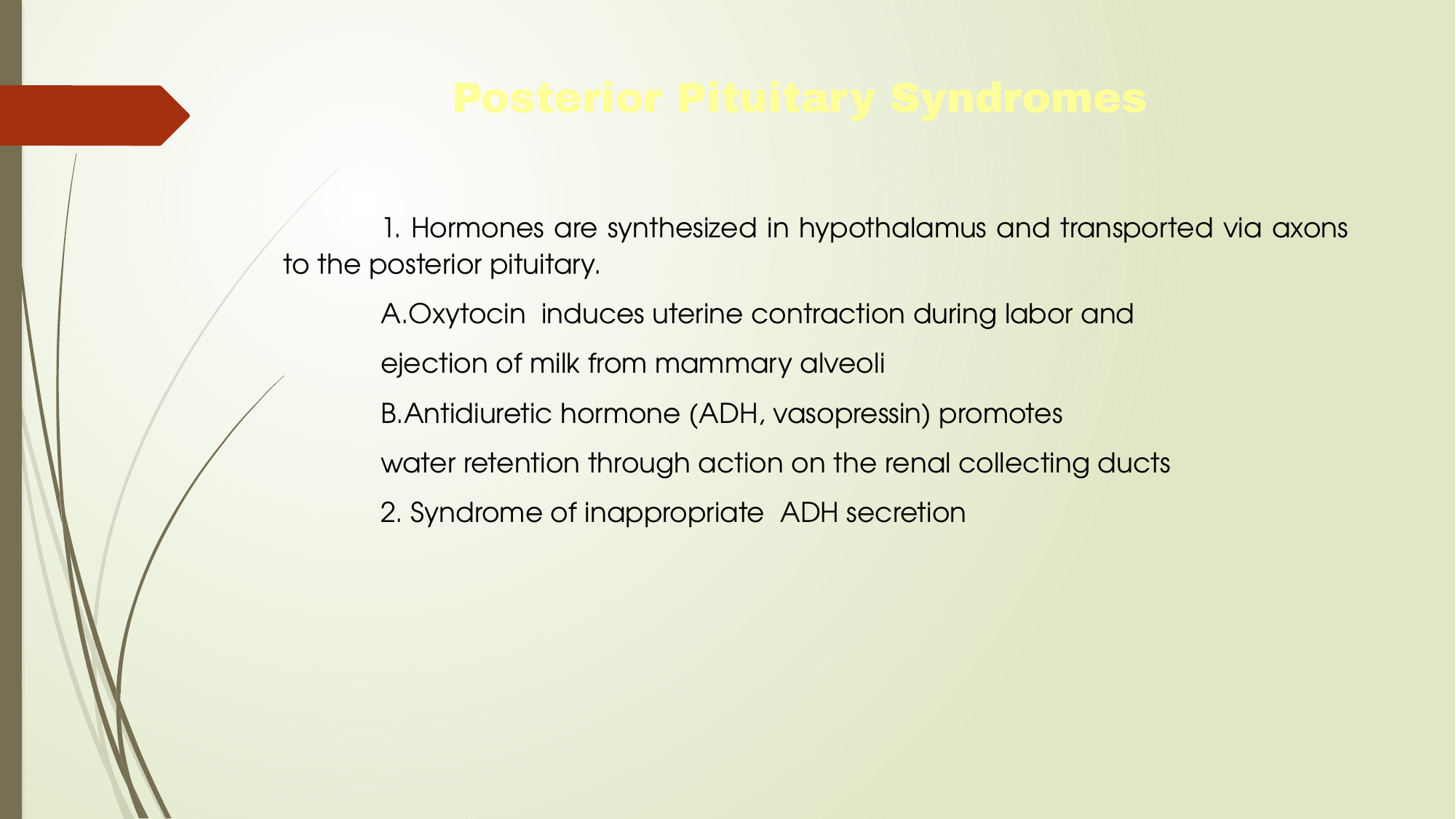

Posterior Pituitary Syndromes
1. Hormones are synthesized in hypothalamus and transported via axons to the posterior pituitary.
Oxytocin  induces uterine contraction during labor and
ejection of milk from mammary alveoli
Antidiuretic hormone (ADH, vasopressin) promotes
water retention through action on the renal collecting ducts
2. Syndrome of inappropriate  ADH secretion